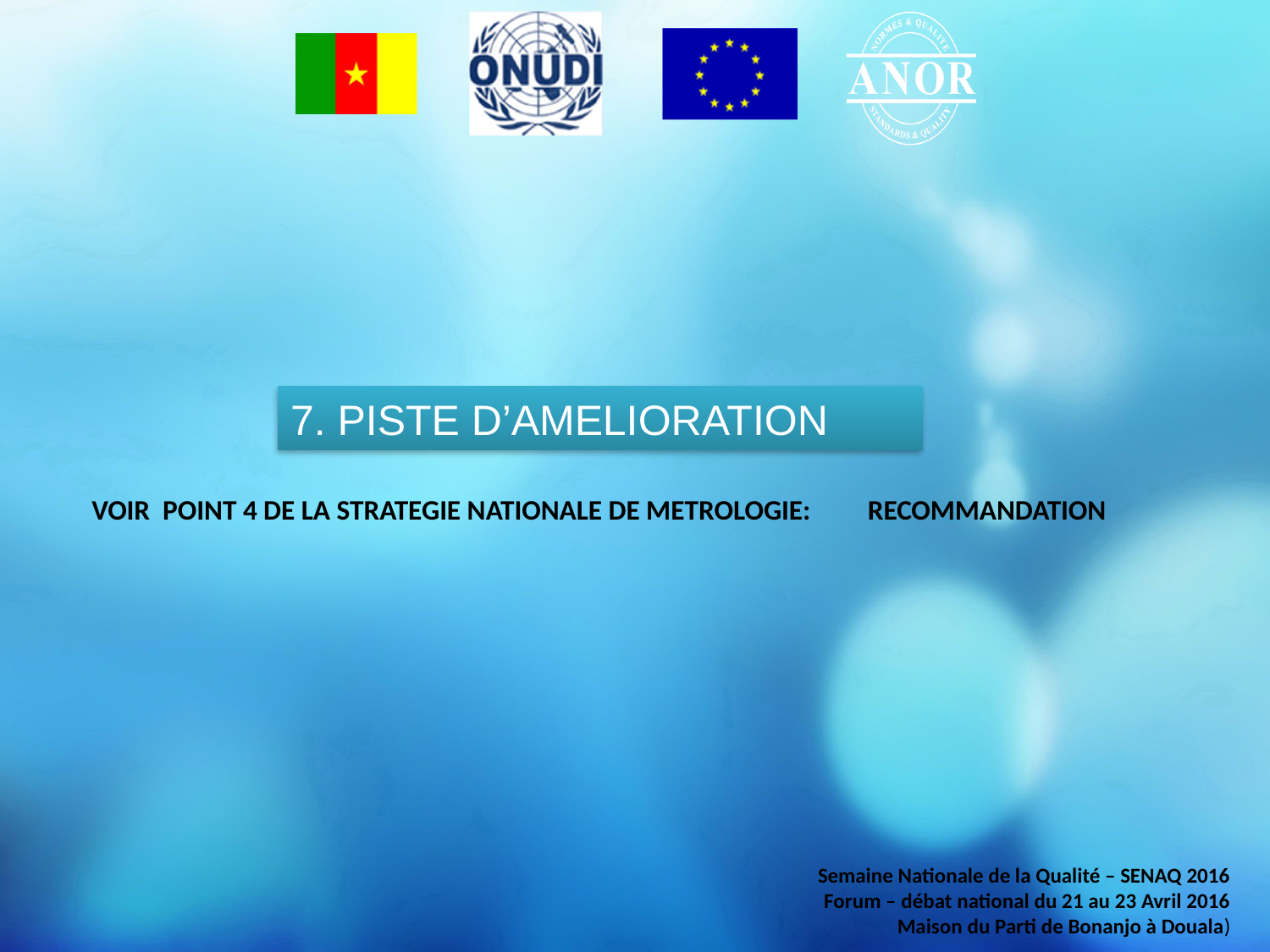

7. PISTE D’AMELIORATION
VOIR  POINT 4 DE LA STRATEGIE NATIONALE DE METROLOGIE:         RECOMMANDATION
Semaine Nationale de la Qualité – SENAQ 2016
Forum – débat national du 21 au 23 Avril 2016
Maison du Parti de Bonanjo à Douala)